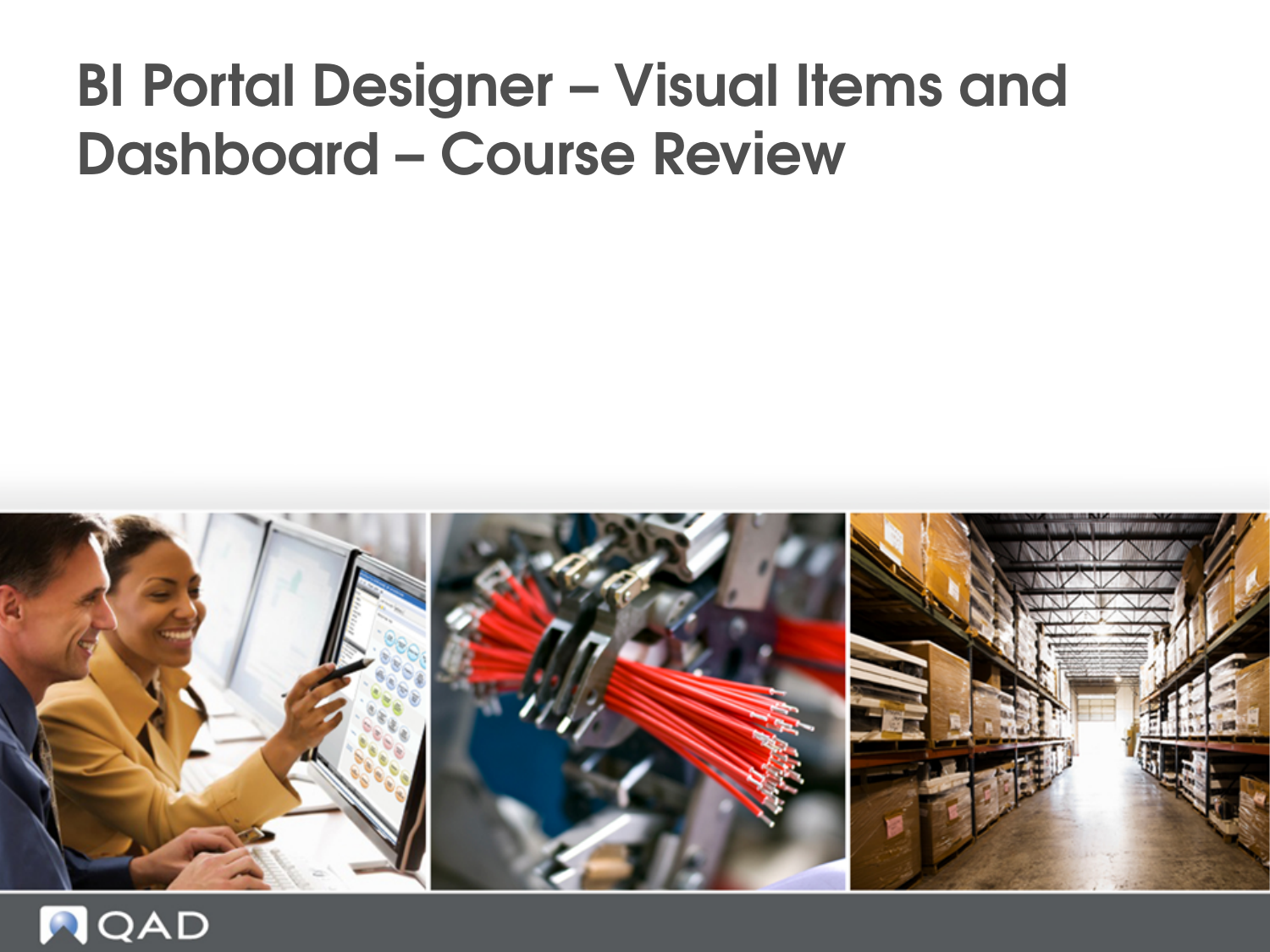

# BI Portal Designer – Visual Items and Dashboard – Course Review